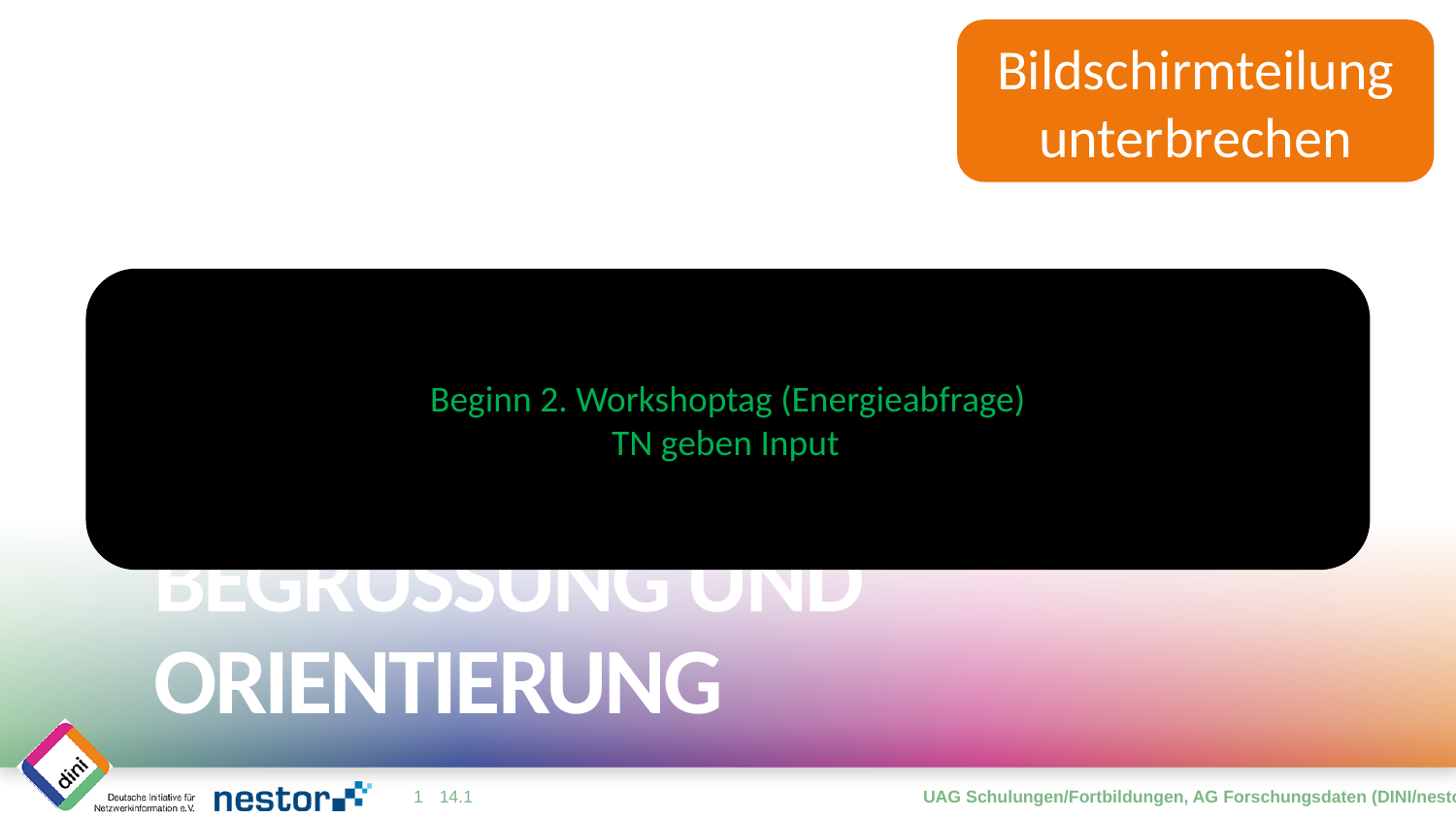

Bildschirmteilung unterbrechen
Beginn 2. Workshoptag (Energieabfrage)
TN geben Input
# Begrüssung und Orientierung
1
14.1